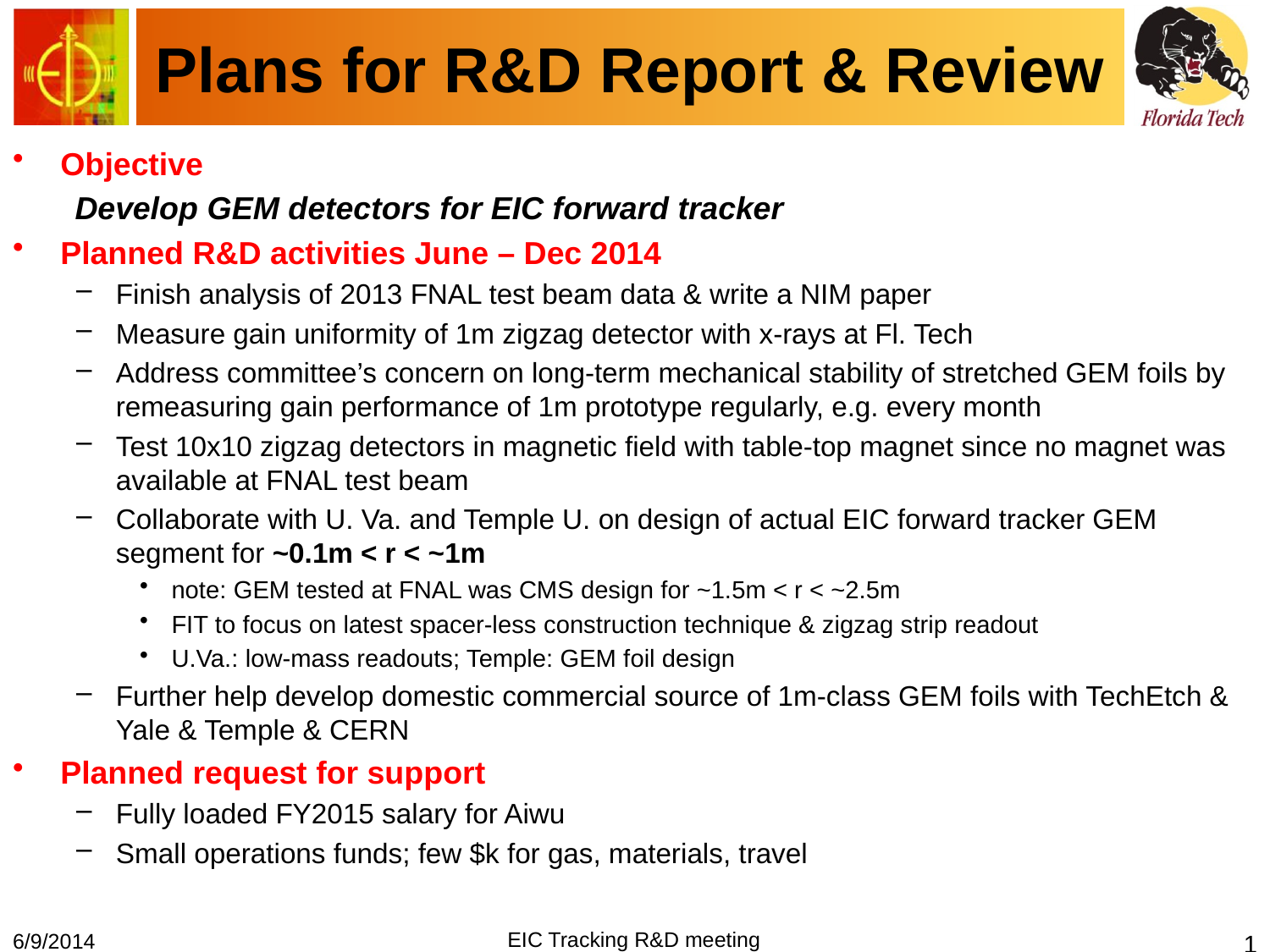

# Plans for R&D Report & Review
Objective
       Develop GEM detectors for EIC forward tracker
Planned R&D activities June – Dec 2014
Finish analysis of 2013 FNAL test beam data & write a NIM paper
Measure gain uniformity of 1m zigzag detector with x-rays at Fl. Tech
Address committee’s concern on long-term mechanical stability of stretched GEM foils by remeasuring gain performance of 1m prototype regularly, e.g. every month
Test 10x10 zigzag detectors in magnetic field with table-top magnet since no magnet was available at FNAL test beam
Collaborate with U. Va. and Temple U. on design of actual EIC forward tracker GEM segment for ~0.1m < r < ~1m
note: GEM tested at FNAL was CMS design for ~1.5m < r < ~2.5m
FIT to focus on latest spacer-less construction technique & zigzag strip readout
U.Va.: low-mass readouts; Temple: GEM foil design
Further help develop domestic commercial source of 1m-class GEM foils with TechEtch & Yale & Temple & CERN
Planned request for support
Fully loaded FY2015 salary for Aiwu
Small operations funds; few $k for gas, materials, travel

EIC Tracking R&D meeting
6/9/2014
1